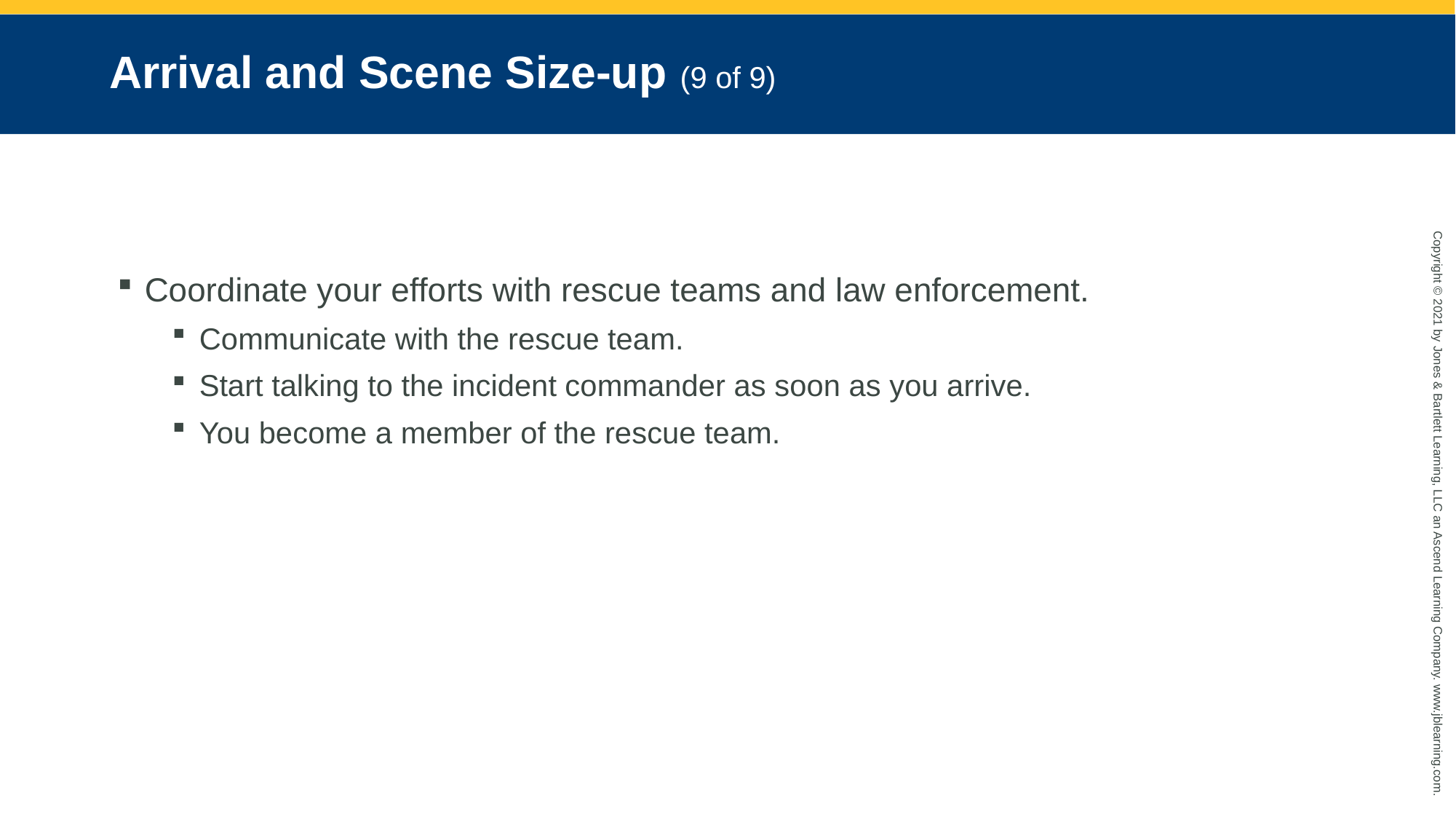

# Arrival and Scene Size-up (9 of 9)
Coordinate your efforts with rescue teams and law enforcement.
Communicate with the rescue team.
Start talking to the incident commander as soon as you arrive.
You become a member of the rescue team.